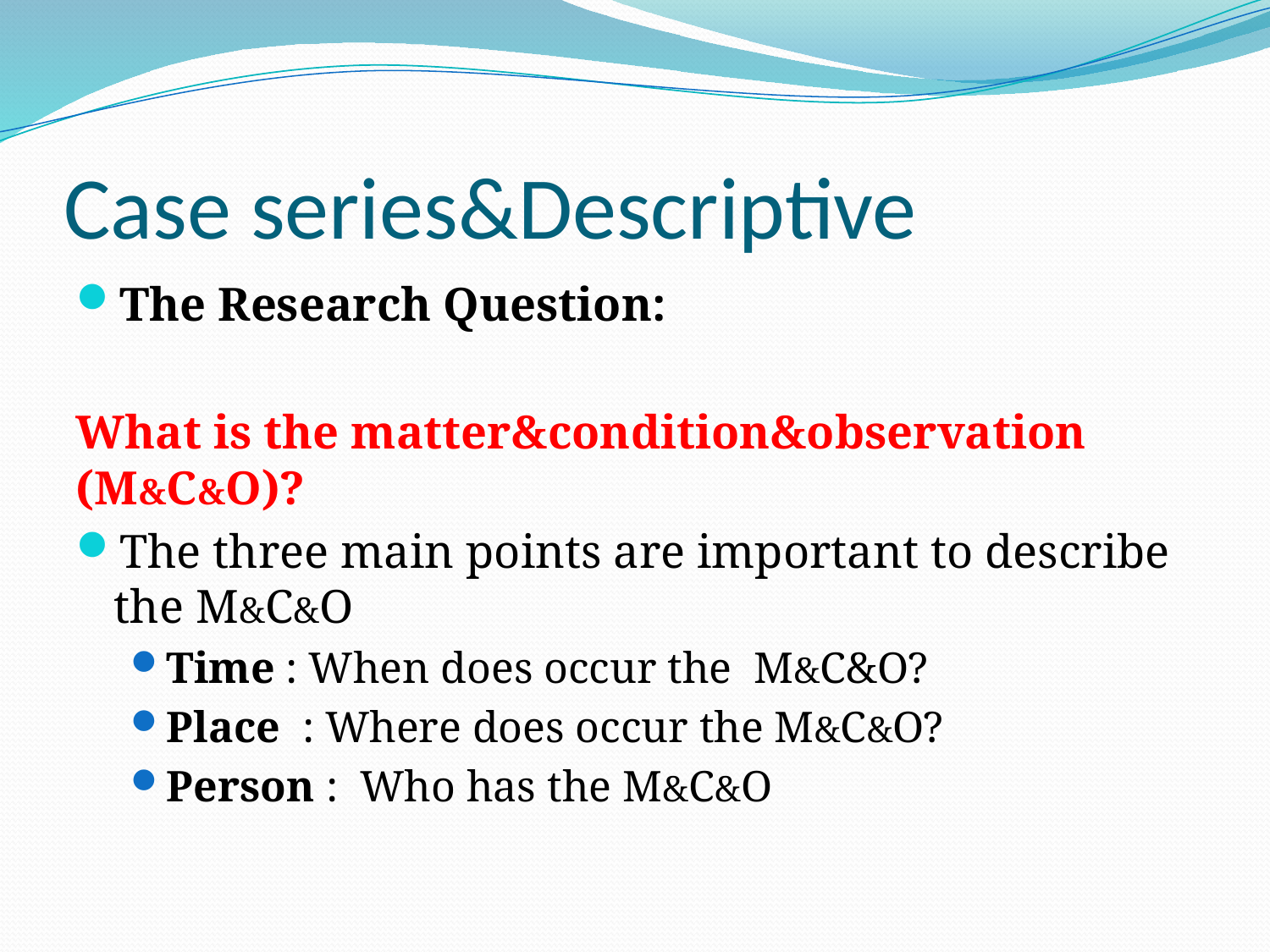

# Case series&Descriptive
The Research Question:

What is the matter&condition&observation (M&C&O)?
The three main points are important to describe the M&C&O
Time : When does occur the  M&C&O?
Place  : Where does occur the M&C&O?
Person :  Who has the M&C&O